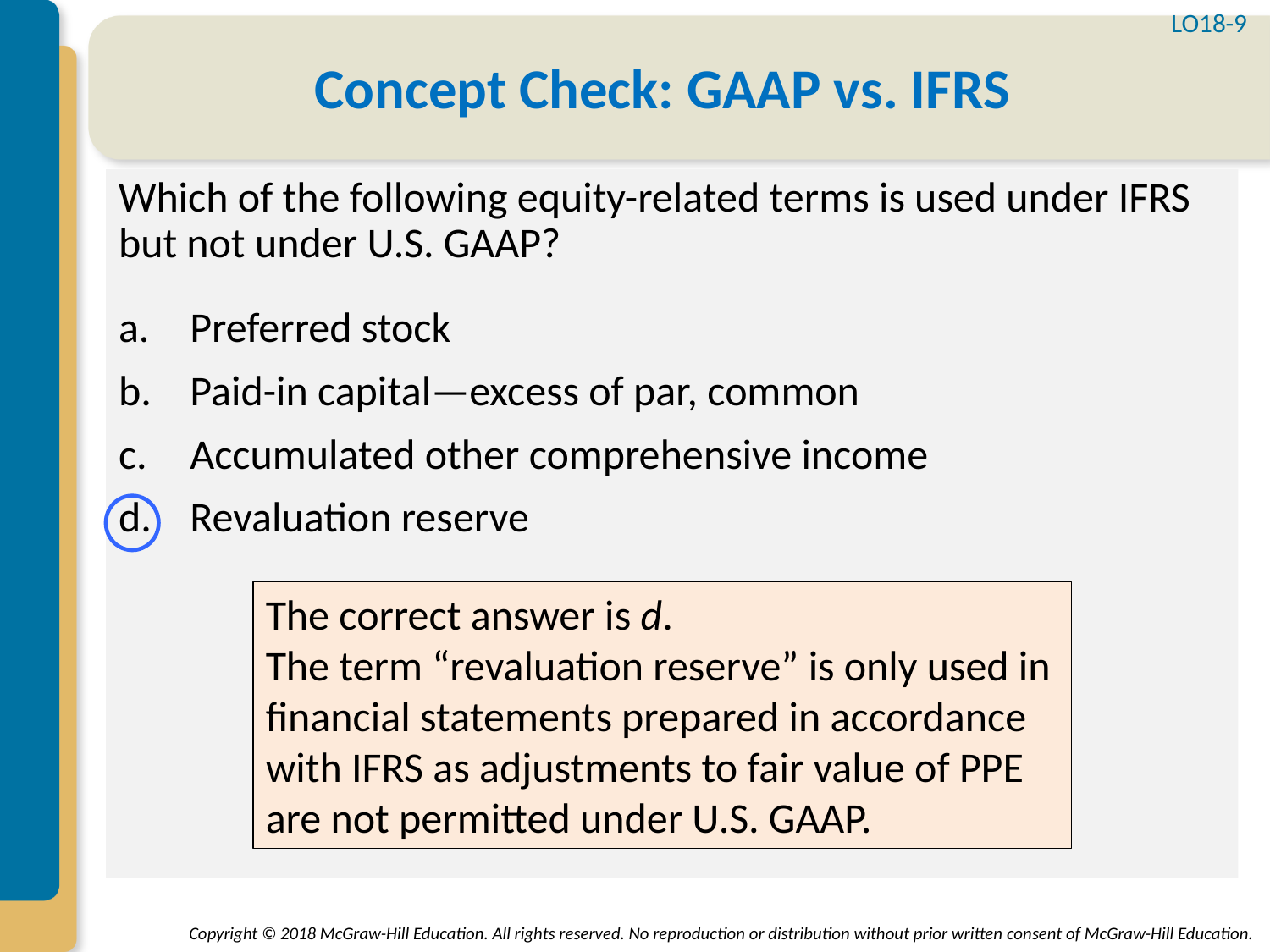

LO18-9
# Concept Check: GAAP vs. IFRS
Which of the following equity-related terms is used under IFRS but not under U.S. GAAP?
Preferred stock
Paid-in capital—excess of par, common
Accumulated other comprehensive income
Revaluation reserve

The correct answer is d.
The term “revaluation reserve” is only used in financial statements prepared in accordance with IFRS as adjustments to fair value of PPE are not permitted under U.S. GAAP.